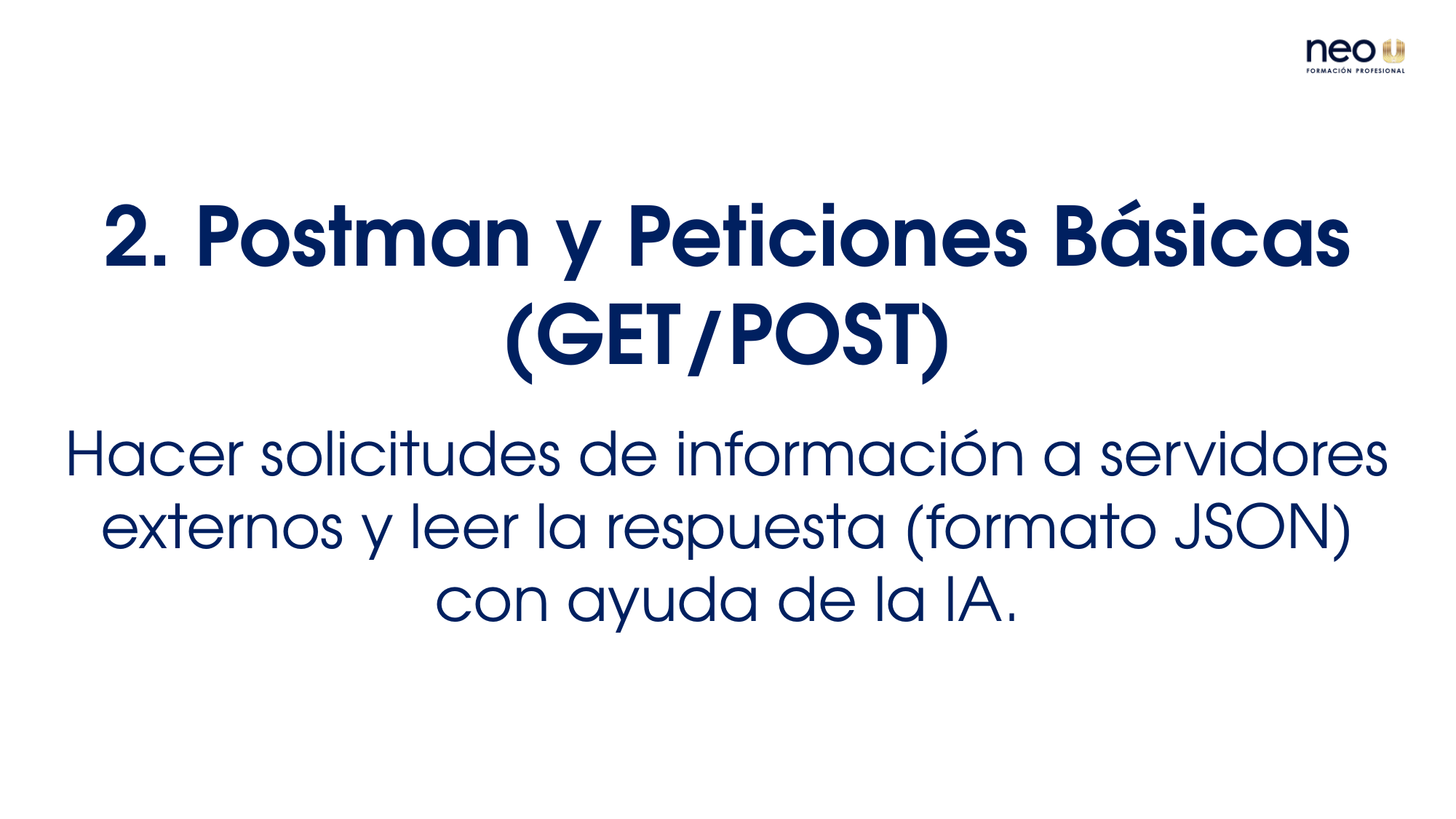

2. Postman y Peticiones Básicas (GET/POST)
Hacer solicitudes de información a servidores externos y leer la respuesta (formato JSON) con ayuda de la IA.